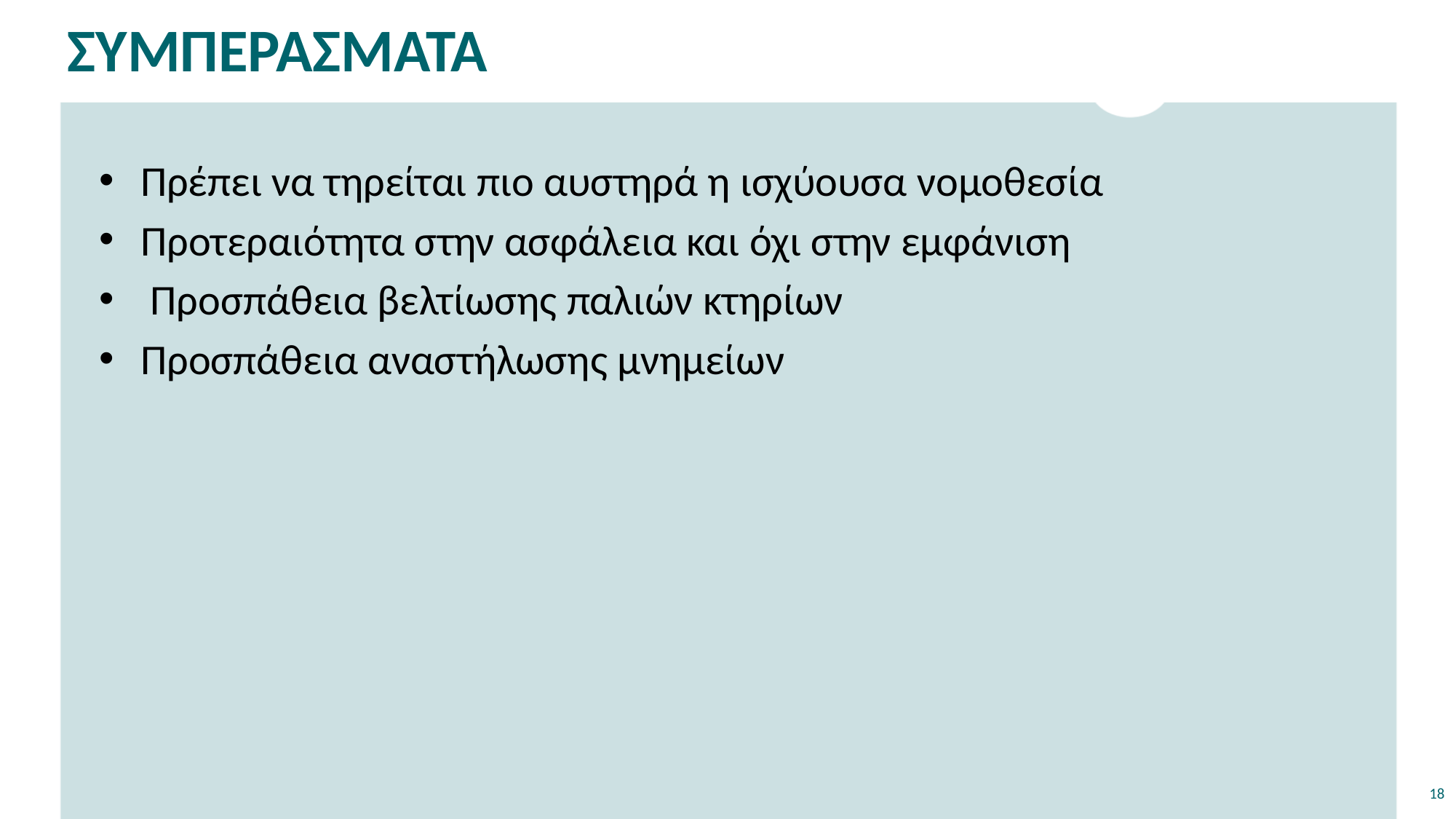

# ΣΥΜΠΕΡΑΣΜΑΤΑ
Πρέπει να τηρείται πιο αυστηρά η ισχύουσα νομοθεσία
Προτεραιότητα στην ασφάλεια και όχι στην εμφάνιση
 Προσπάθεια βελτίωσης παλιών κτηρίων
Προσπάθεια αναστήλωσης μνημείων